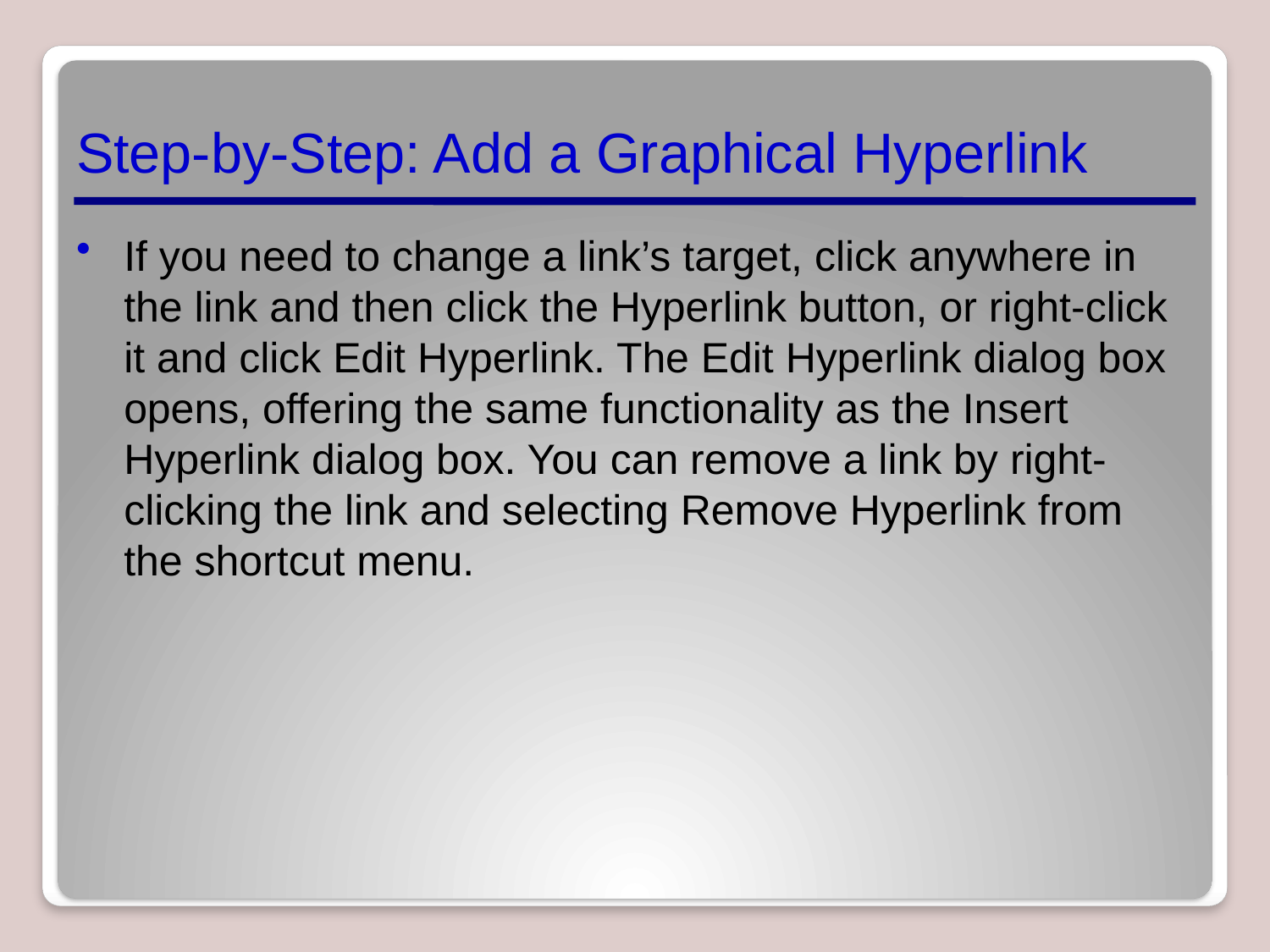

# Step-by-Step: Add a Graphical Hyperlink
If you need to change a link’s target, click anywhere in the link and then click the Hyperlink button, or right-click it and click Edit Hyperlink. The Edit Hyperlink dialog box opens, offering the same functionality as the Insert Hyperlink dialog box. You can remove a link by right-clicking the link and selecting Remove Hyperlink from the shortcut menu.